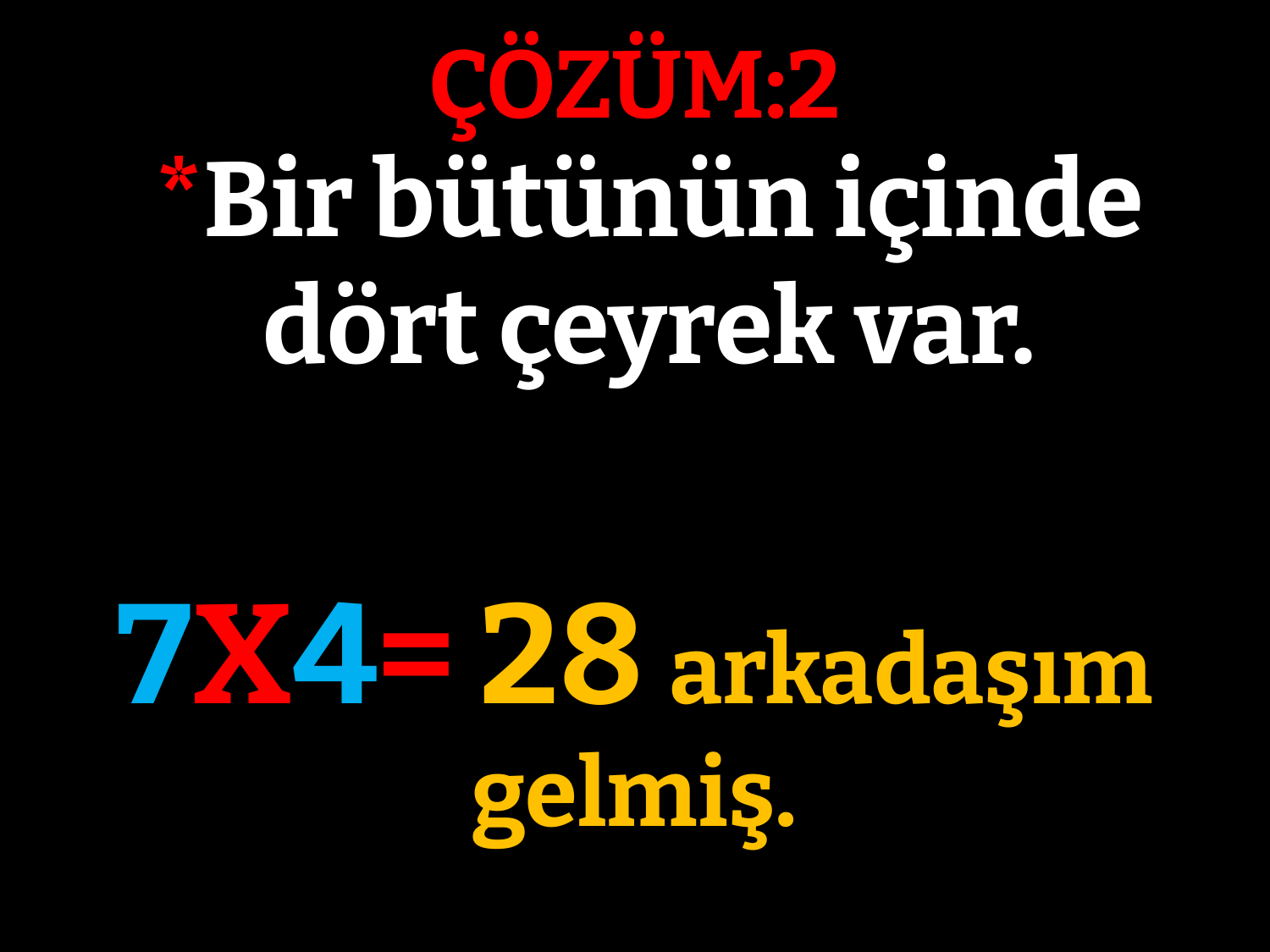

ÇÖZÜM:2
*Bir bütünün içinde dört çeyrek var.
7X4= 28 arkadaşım gelmiş.